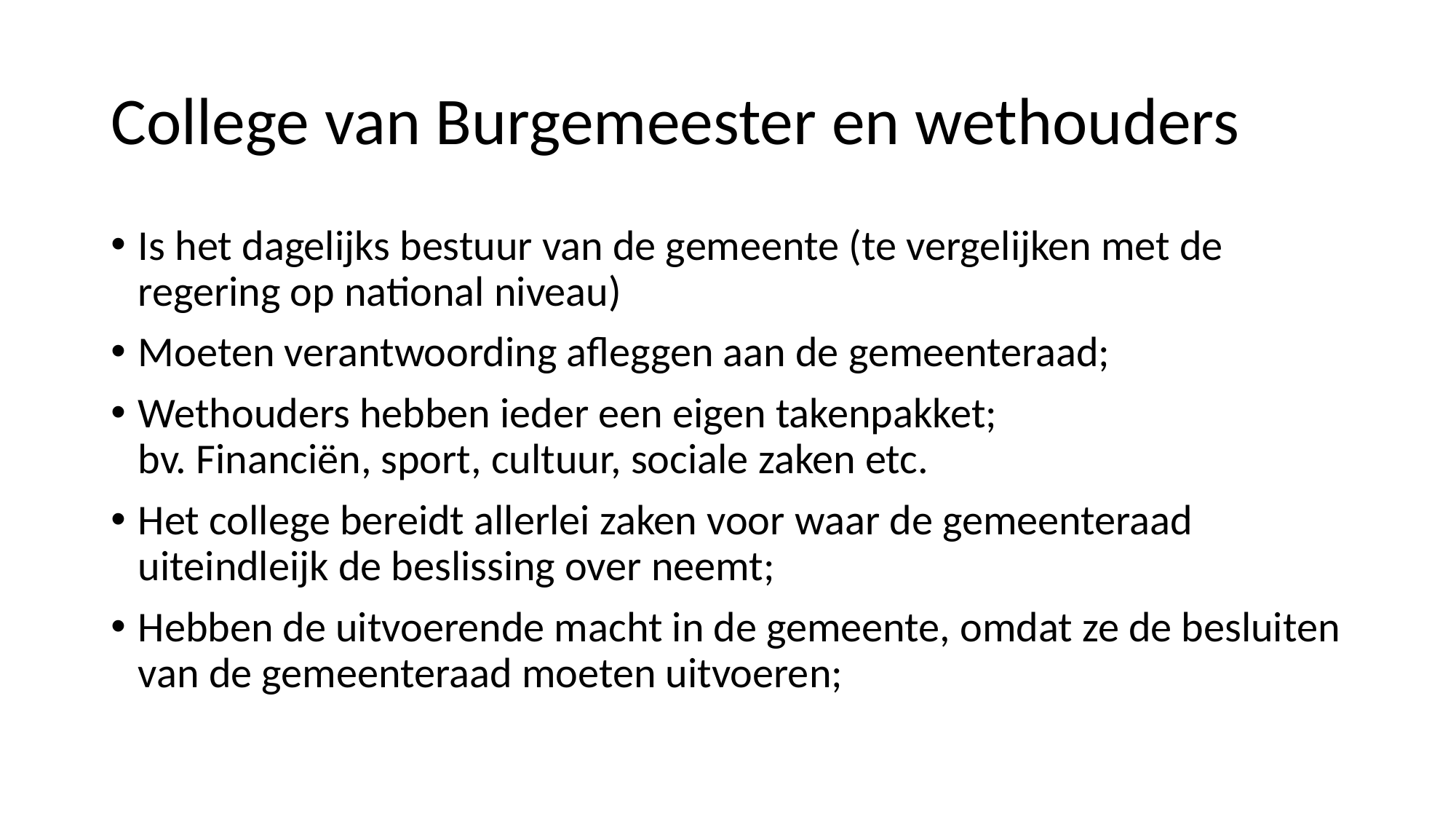

# College van Burgemeester en wethouders
Is het dagelijks bestuur van de gemeente (te vergelijken met de regering op national niveau)
Moeten verantwoording afleggen aan de gemeenteraad;
Wethouders hebben ieder een eigen takenpakket;
bv. Financiën, sport, cultuur, sociale zaken etc.
Het college bereidt allerlei zaken voor waar de gemeenteraad uiteindleijk de beslissing over neemt;
Hebben de uitvoerende macht in de gemeente, omdat ze de besluiten van de gemeenteraad moeten uitvoeren;